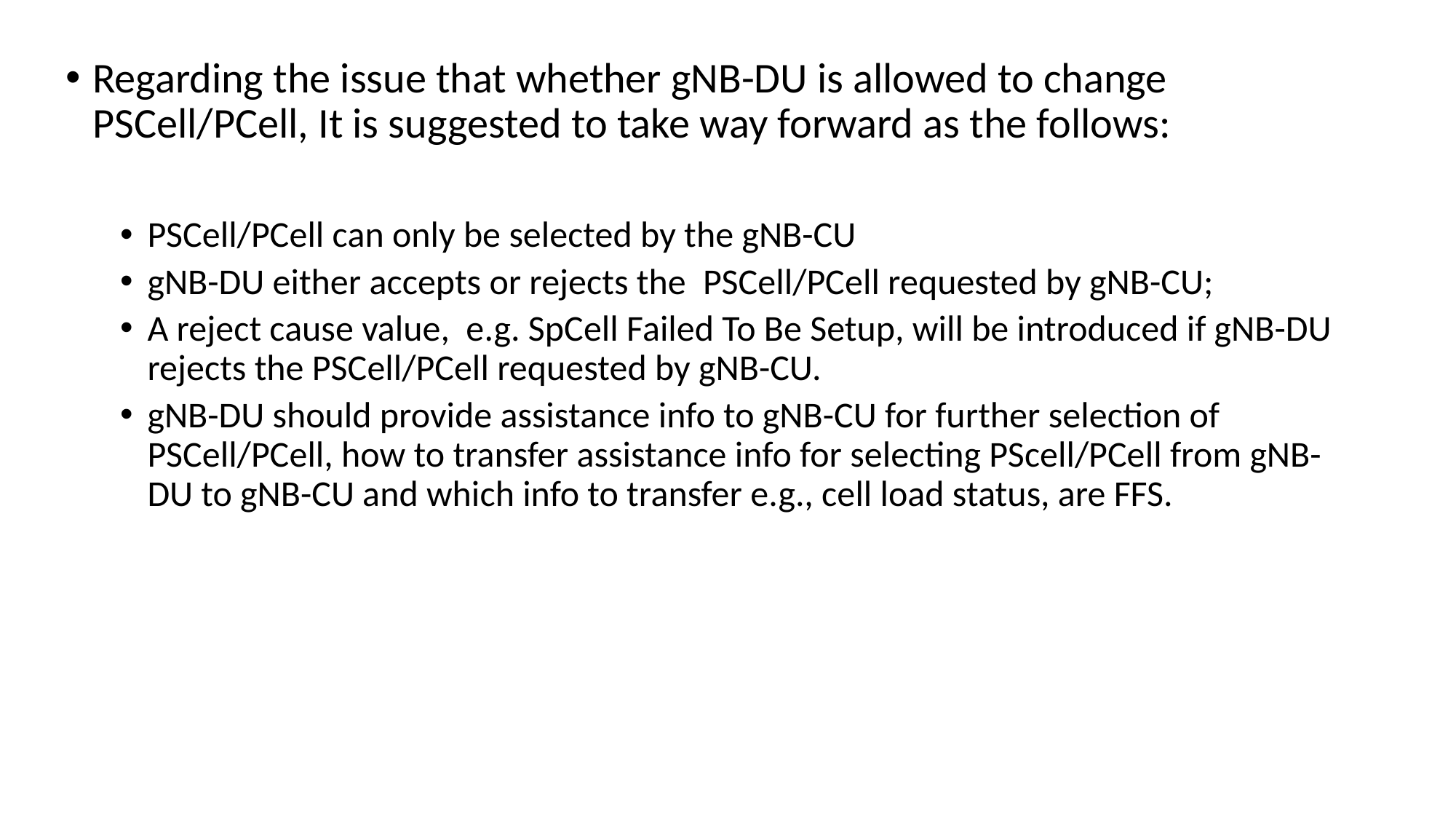

Regarding the issue that whether gNB-DU is allowed to change PSCell/PCell, It is suggested to take way forward as the follows:

PSCell/PCell can only be selected by the gNB-CU
gNB-DU either accepts or rejects the  PSCell/PCell requested by gNB-CU;
A reject cause value,  e.g. SpCell Failed To Be Setup, will be introduced if gNB-DU rejects the PSCell/PCell requested by gNB-CU.
gNB-DU should provide assistance info to gNB-CU for further selection of PSCell/PCell, how to transfer assistance info for selecting PScell/PCell from gNB-DU to gNB-CU and which info to transfer e.g., cell load status, are FFS.